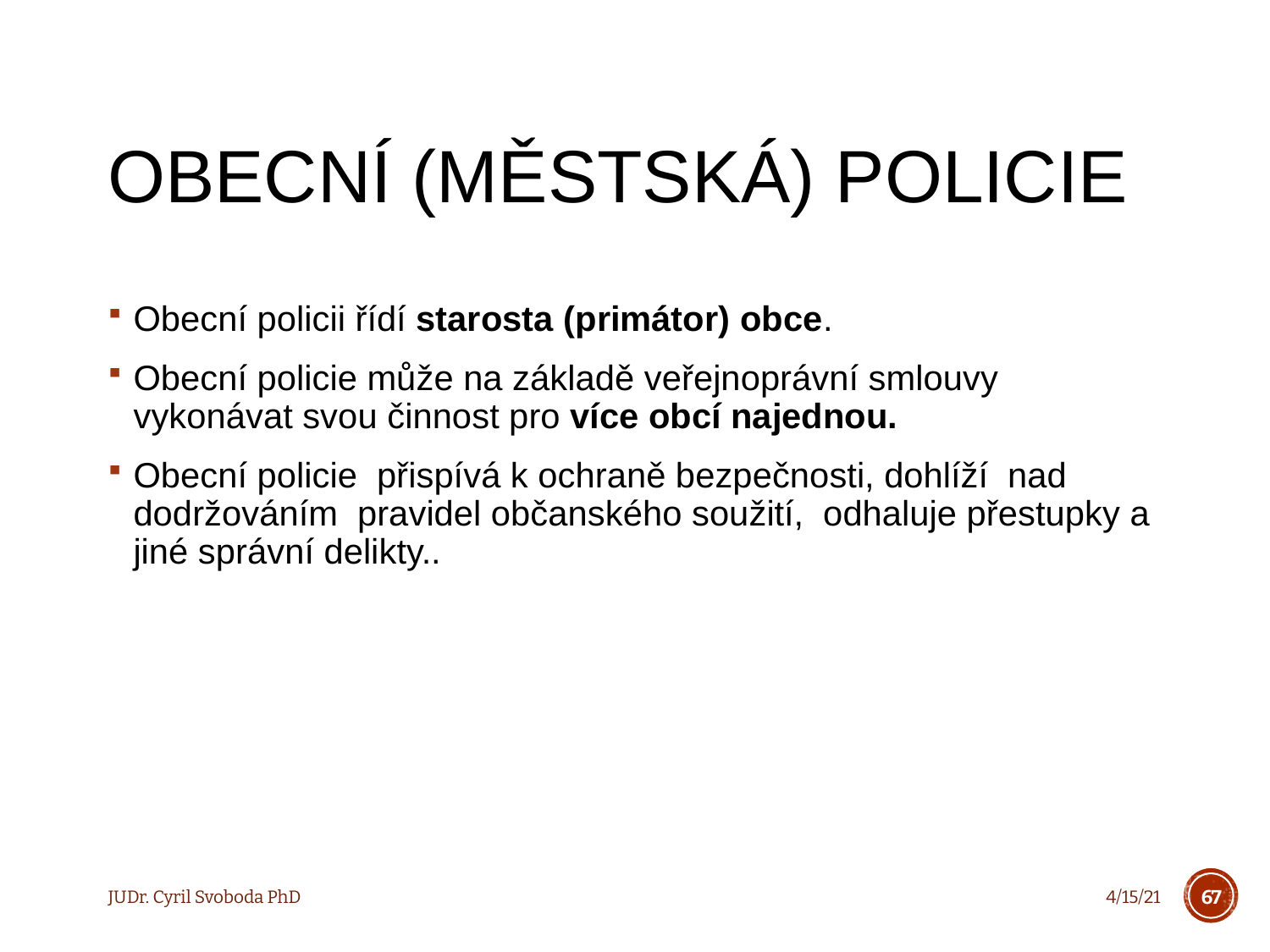

# Obecní (městská) policie
Obecní policii řídí starosta (primátor) obce.
Obecní policie může na základě veřejnoprávní smlouvy vykonávat svou činnost pro více obcí najednou.
Obecní policie  přispívá k ochraně bezpečnosti, dohlíží  nad dodržováním  pravidel občanského soužití,  odhaluje přestupky a jiné správní delikty..
JUDr. Cyril Svoboda PhD
4/15/21
67